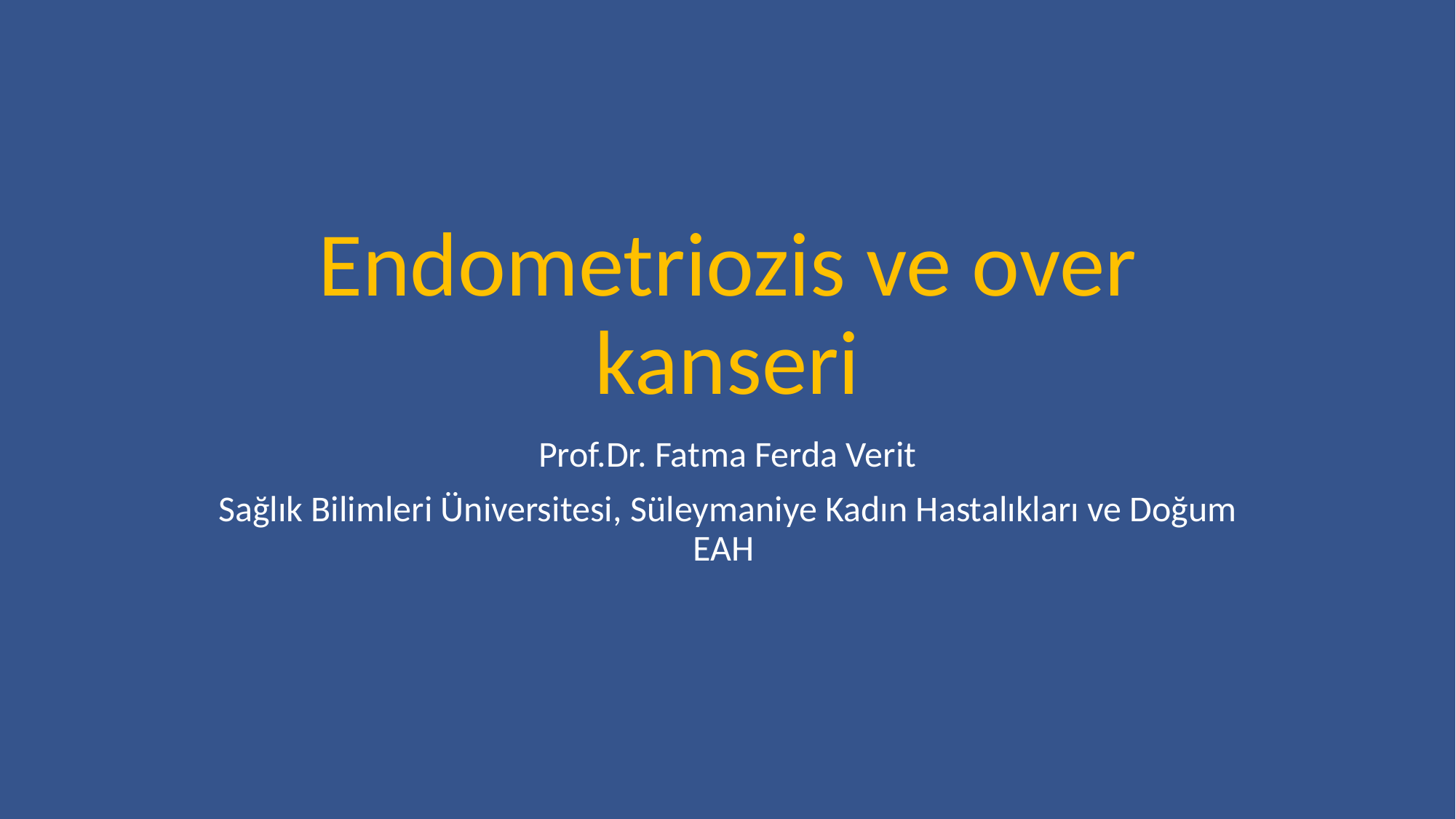

# Endometriozis ve over kanseri
Prof.Dr. Fatma Ferda Verit
Sağlık Bilimleri Üniversitesi, Süleymaniye Kadın Hastalıkları ve Doğum EAH